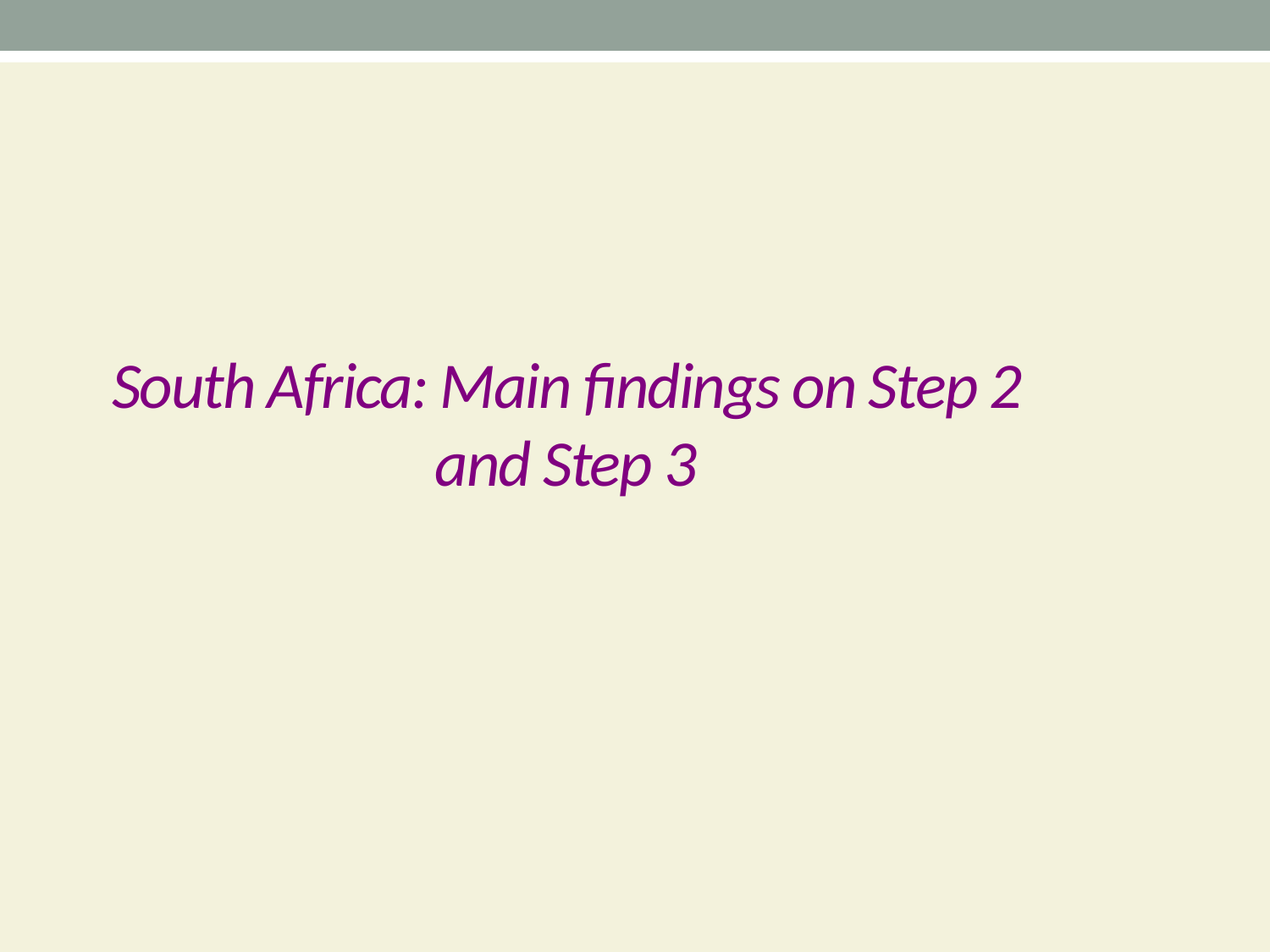

# South Africa: Main findings on Step 2 and Step 3